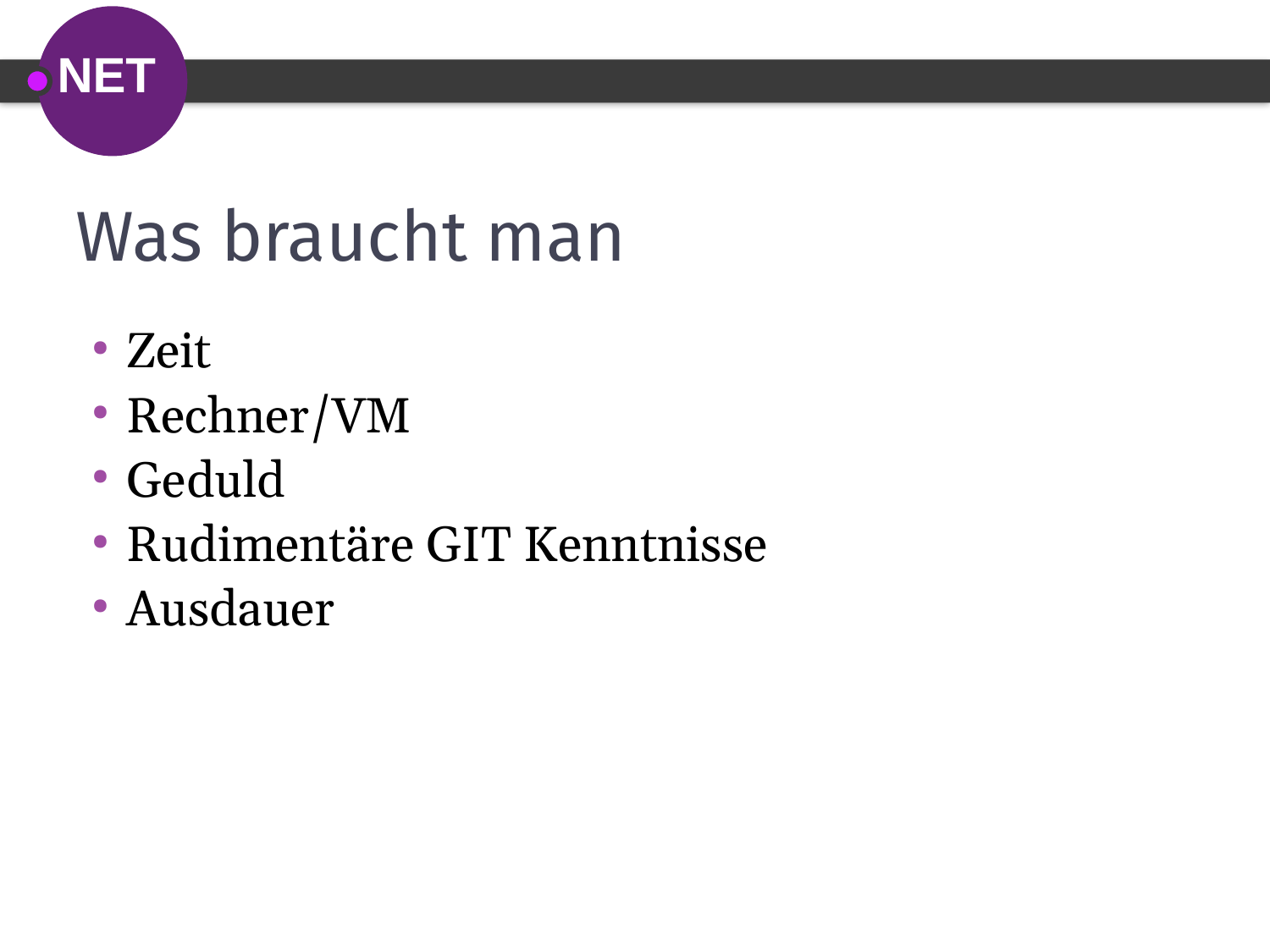

# Was braucht man
Zeit
Rechner/VM
Geduld
Rudimentäre GIT Kenntnisse
Ausdauer